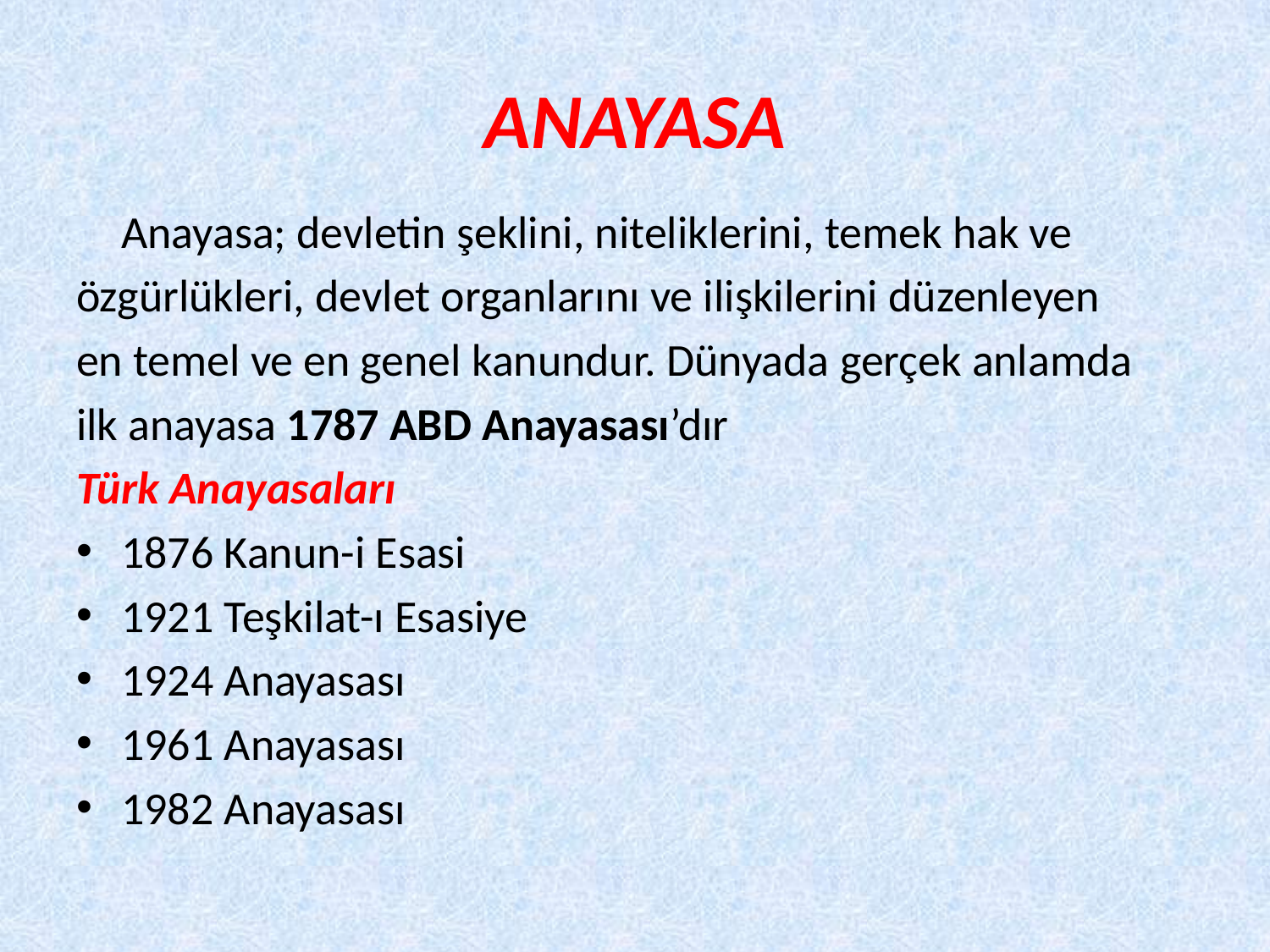

# ANAYASA
	Anayasa; devletin şeklini, niteliklerini, temek hak ve
özgürlükleri, devlet organlarını ve ilişkilerini düzenleyen
en temel ve en genel kanundur. Dünyada gerçek anlamda
ilk anayasa 1787 ABD Anayasası’dır
Türk Anayasaları
1876 Kanun-i Esasi
1921 Teşkilat-ı Esasiye
1924 Anayasası
1961 Anayasası
1982 Anayasası